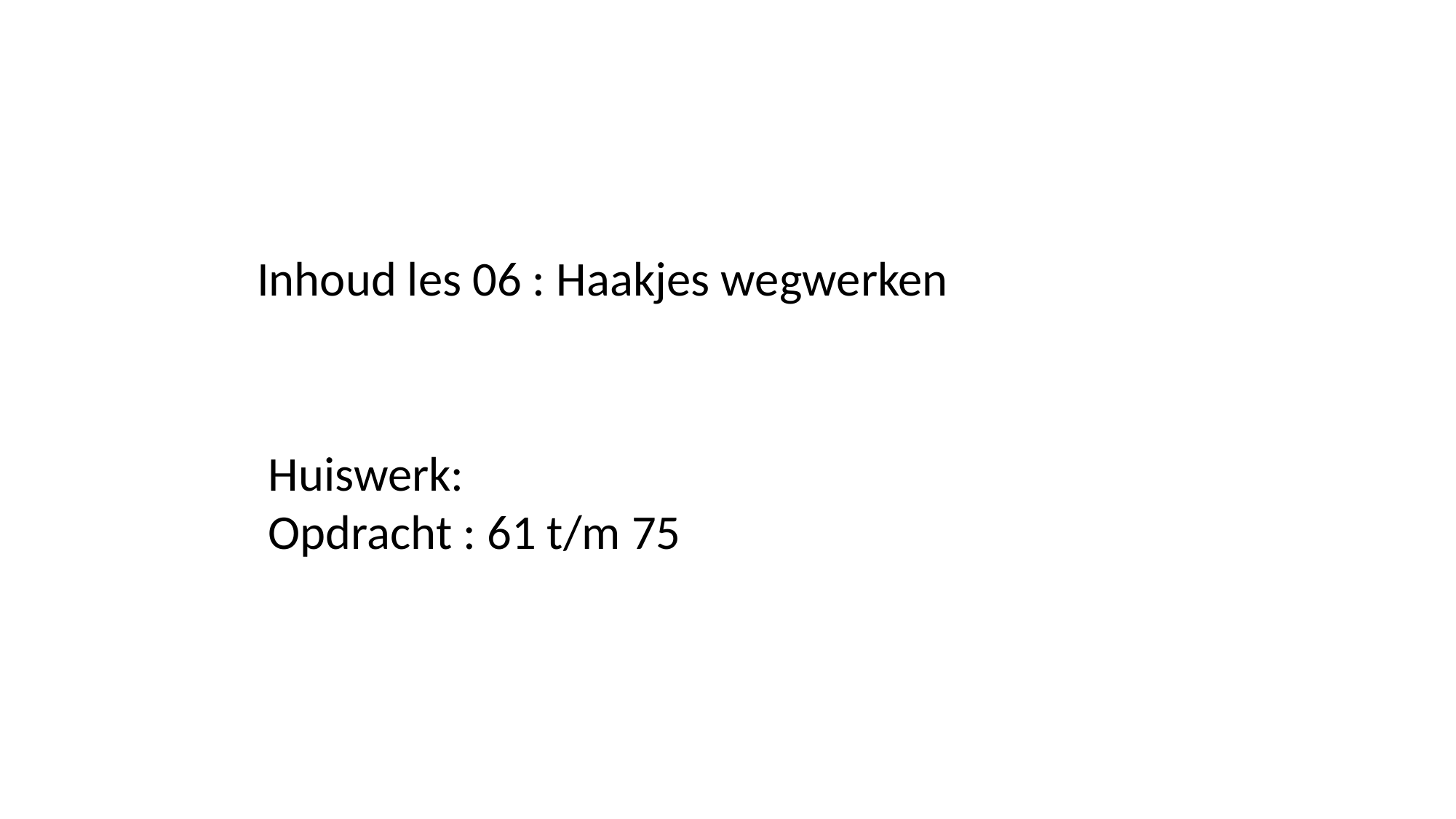

Inhoud les 06 : Haakjes wegwerken
Huiswerk:
Opdracht : 61 t/m 75